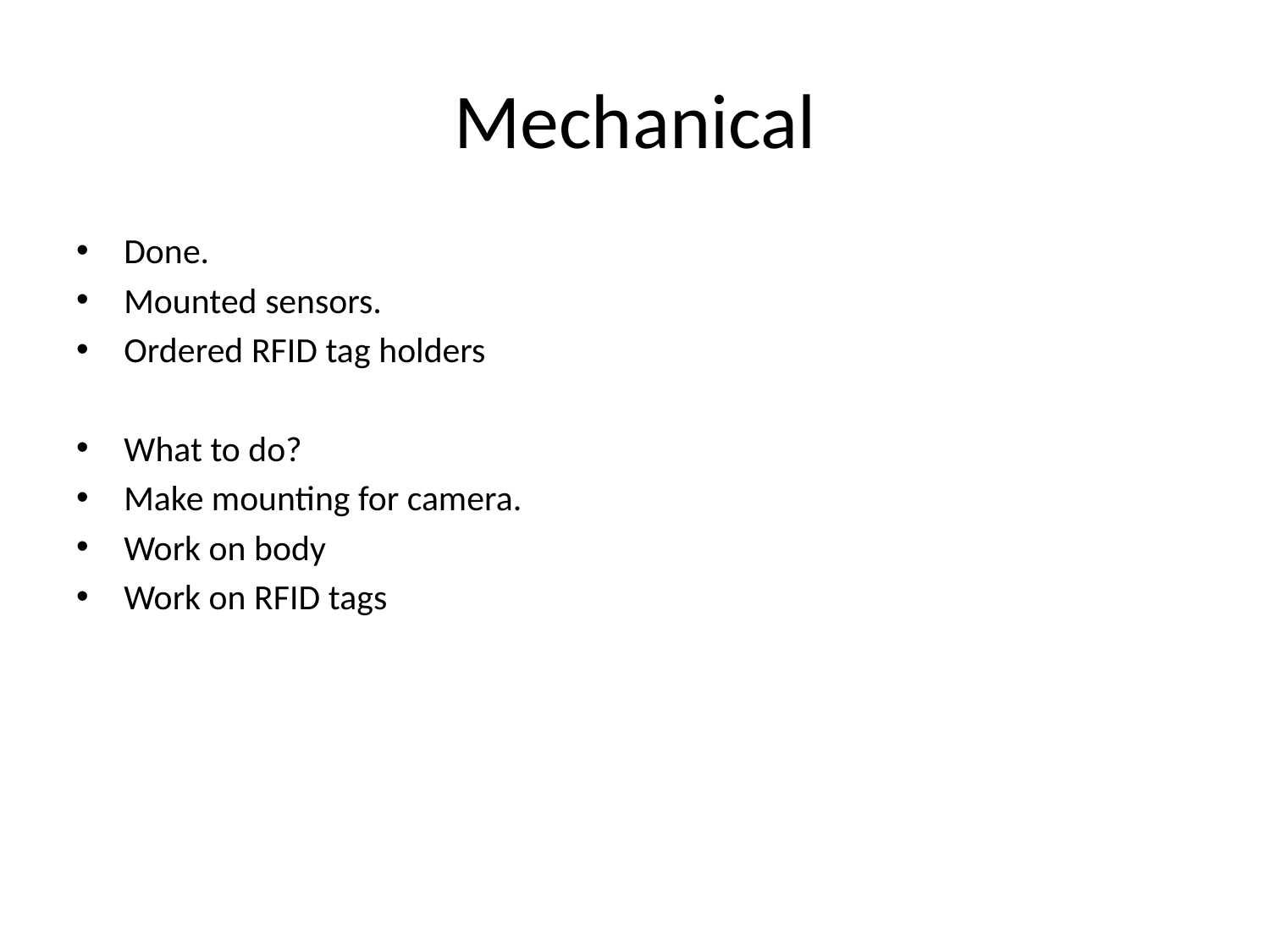

# Mechanical
Done.
Mounted sensors.
Ordered RFID tag holders

What to do?
Make mounting for camera.
Work on body
Work on RFID tags